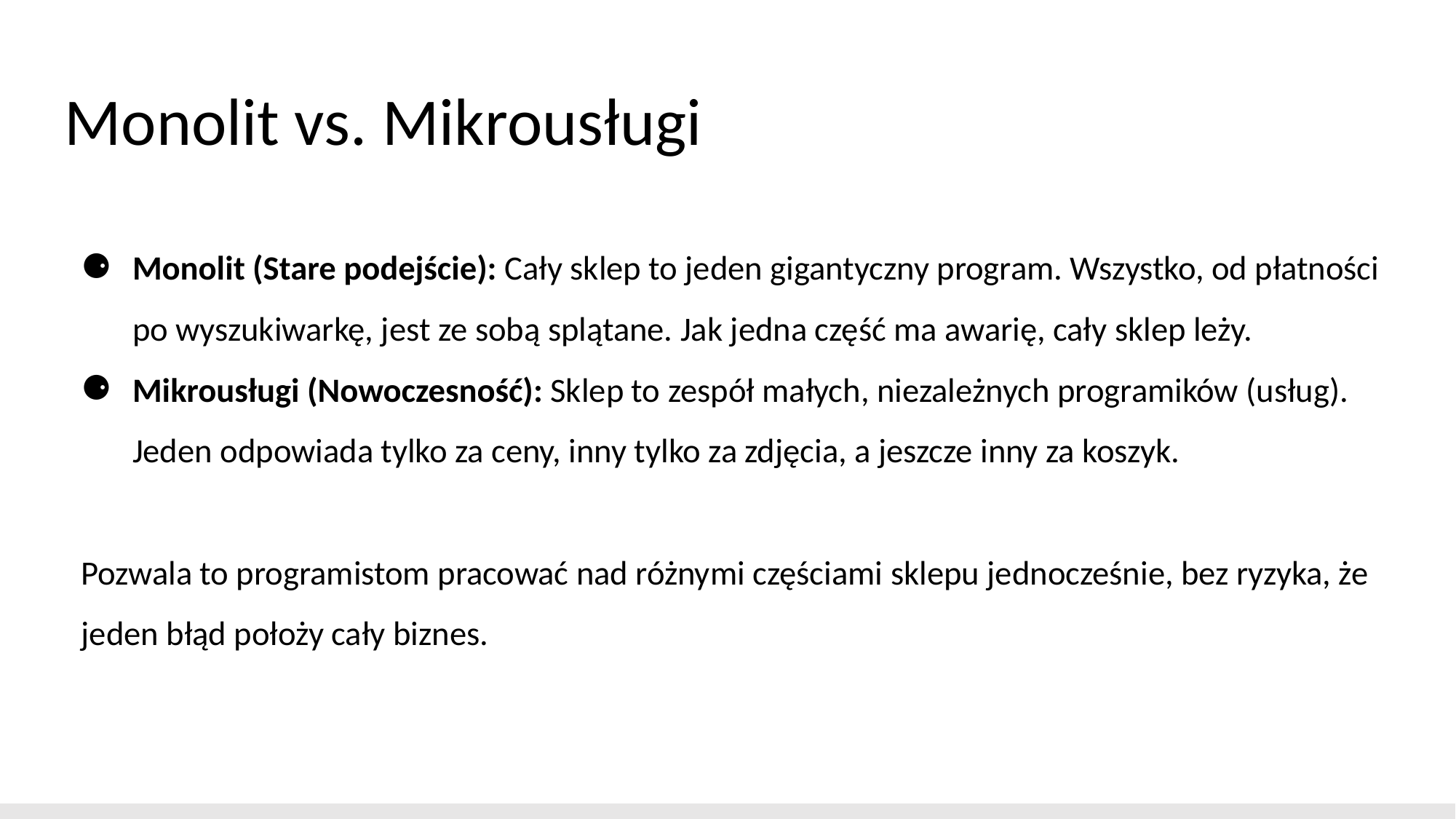

# Monolit vs. Mikrousługi
Monolit (Stare podejście): Cały sklep to jeden gigantyczny program. Wszystko, od płatności po wyszukiwarkę, jest ze sobą splątane. Jak jedna część ma awarię, cały sklep leży.
Mikrousługi (Nowoczesność): Sklep to zespół małych, niezależnych programików (usług). Jeden odpowiada tylko za ceny, inny tylko za zdjęcia, a jeszcze inny za koszyk.

Pozwala to programistom pracować nad różnymi częściami sklepu jednocześnie, bez ryzyka, że jeden błąd położy cały biznes.